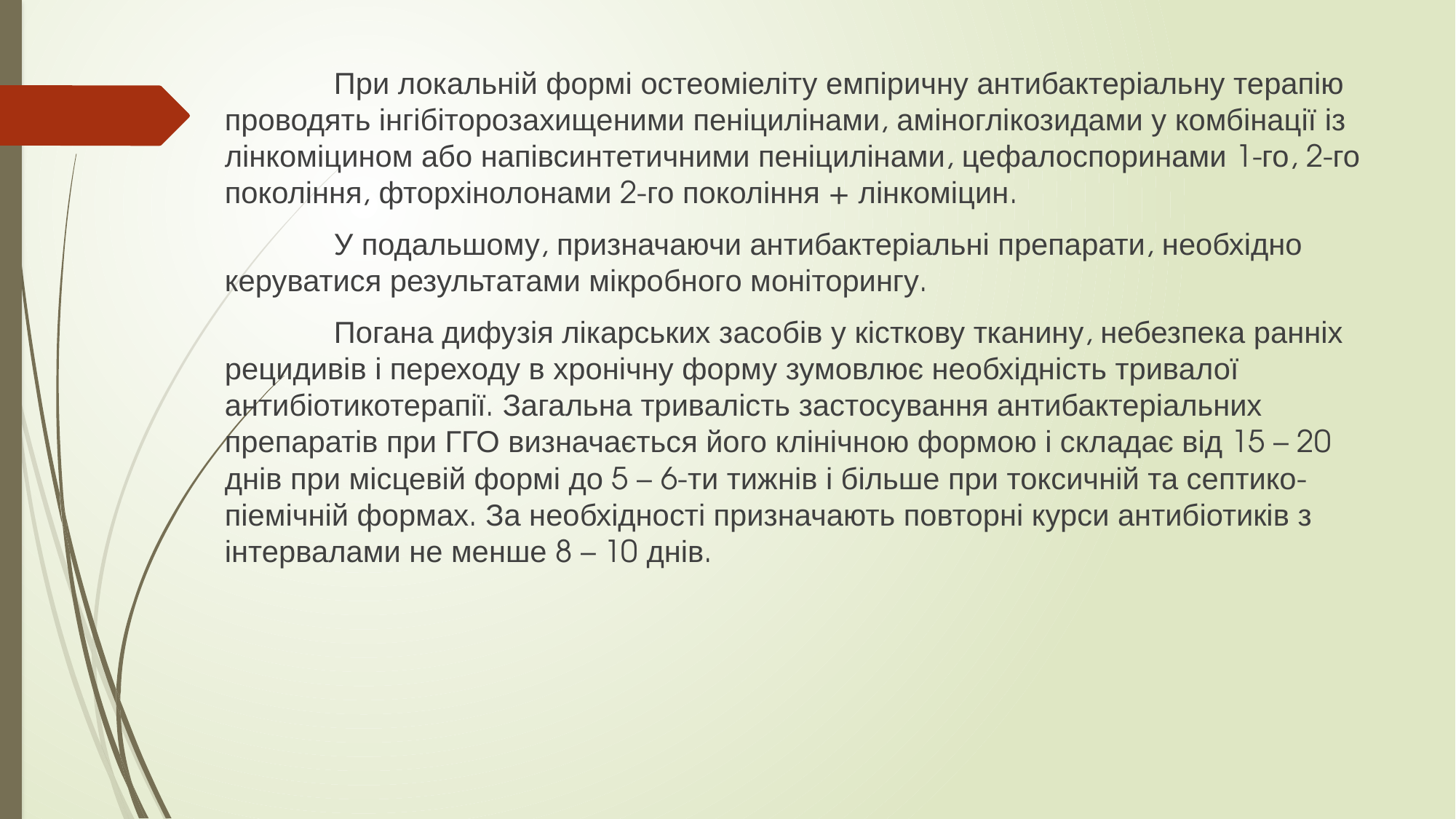

При локальній формі остеоміеліту емпіричну антибактеріальну терапію проводять інгібіторозахищеними пеніцилінами, аміноглікозидами у комбінації із лінкоміцином або напівсинтетичними пеніцилінами, цефалоспоринами 1-го, 2-го покоління, фторхінолонами 2-го покоління + лінкоміцин.
	У подальшому, призначаючи антибактеріальні препарати, необхідно керуватися результатами мікробного моніторингу.
	Погана дифузія лікарських засобів у кісткову тканину, небезпека ранніх рецидивів і переходу в хронічну форму зумовлює необхідність тривалої антибіотикотерапії. Загальна тривалість застосування антибактеріальних препаратів при ГГО визначається його клінічною формою і складає від 15 – 20 днів при місцевій формі до 5 – 6-ти тижнів і більше при токсичній та септико-піемічній формах. За необхідності призначають повторні курси антибіотиків з інтервалами не менше 8 – 10 днів.